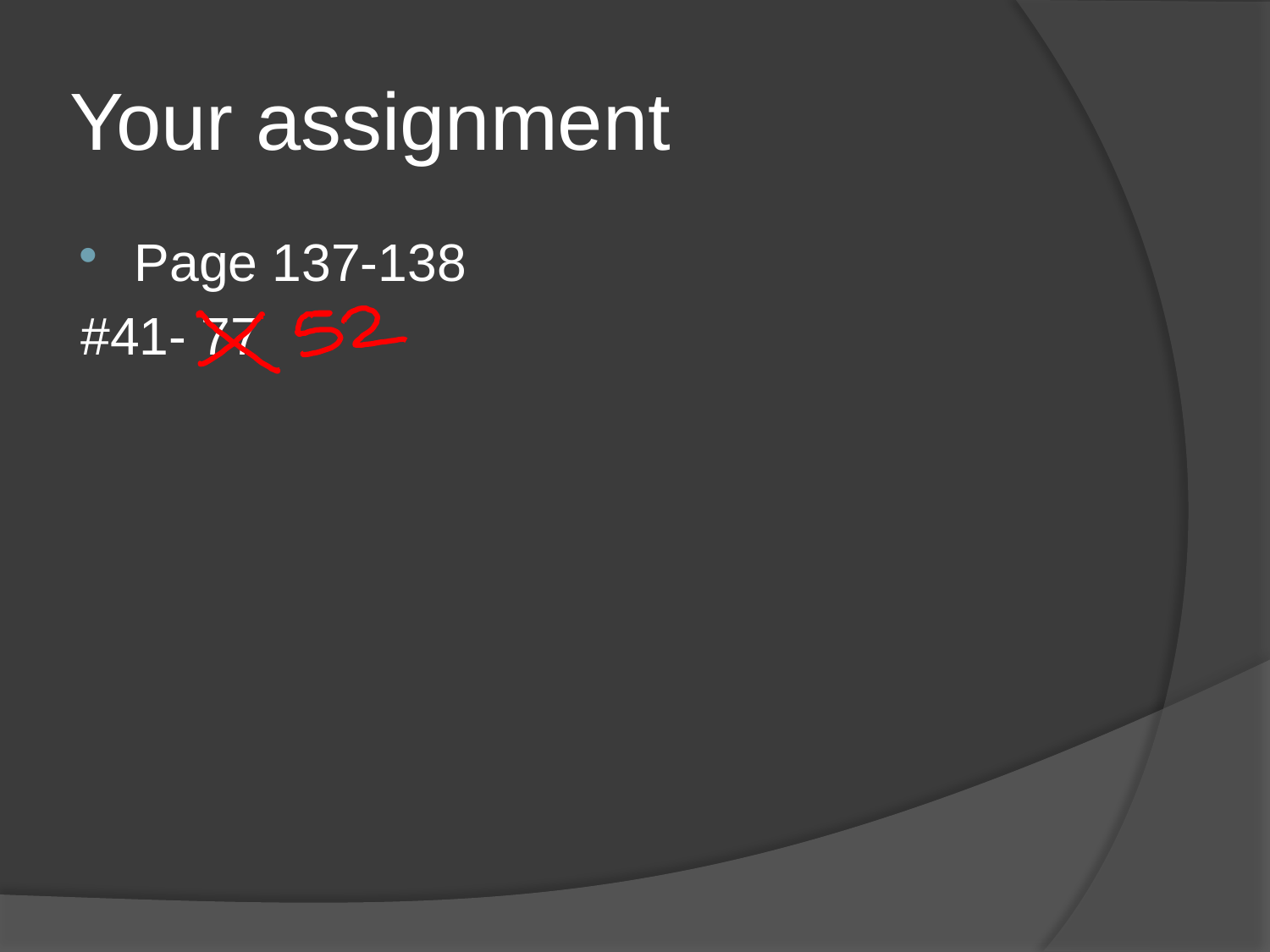

# Your assignment
Page 137-138
#41- 77